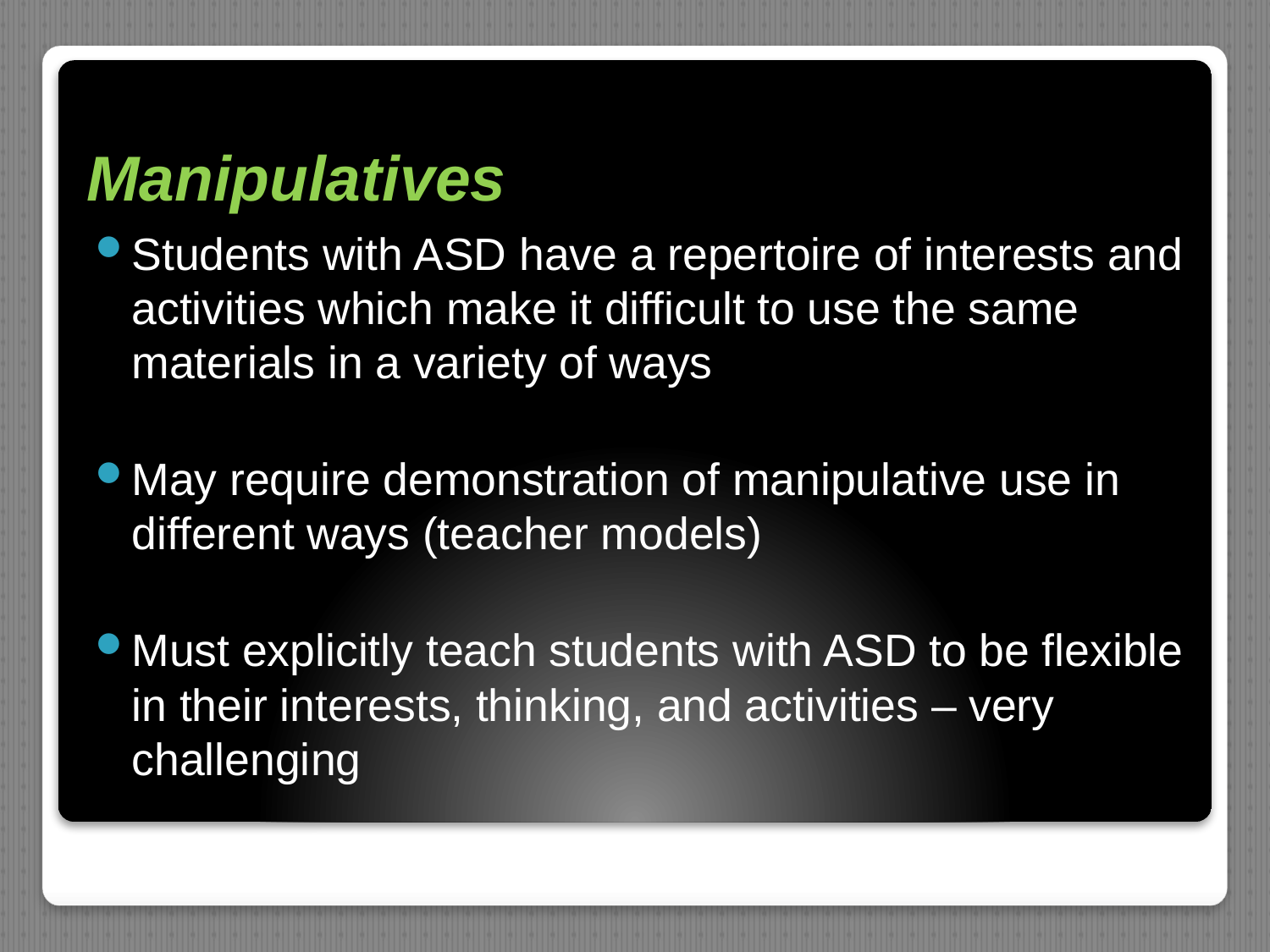

# Manipulatives
Students with ASD have a repertoire of interests and activities which make it difficult to use the same materials in a variety of ways

May require demonstration of manipulative use in different ways (teacher models)

Must explicitly teach students with ASD to be flexible in their interests, thinking, and activities – very challenging